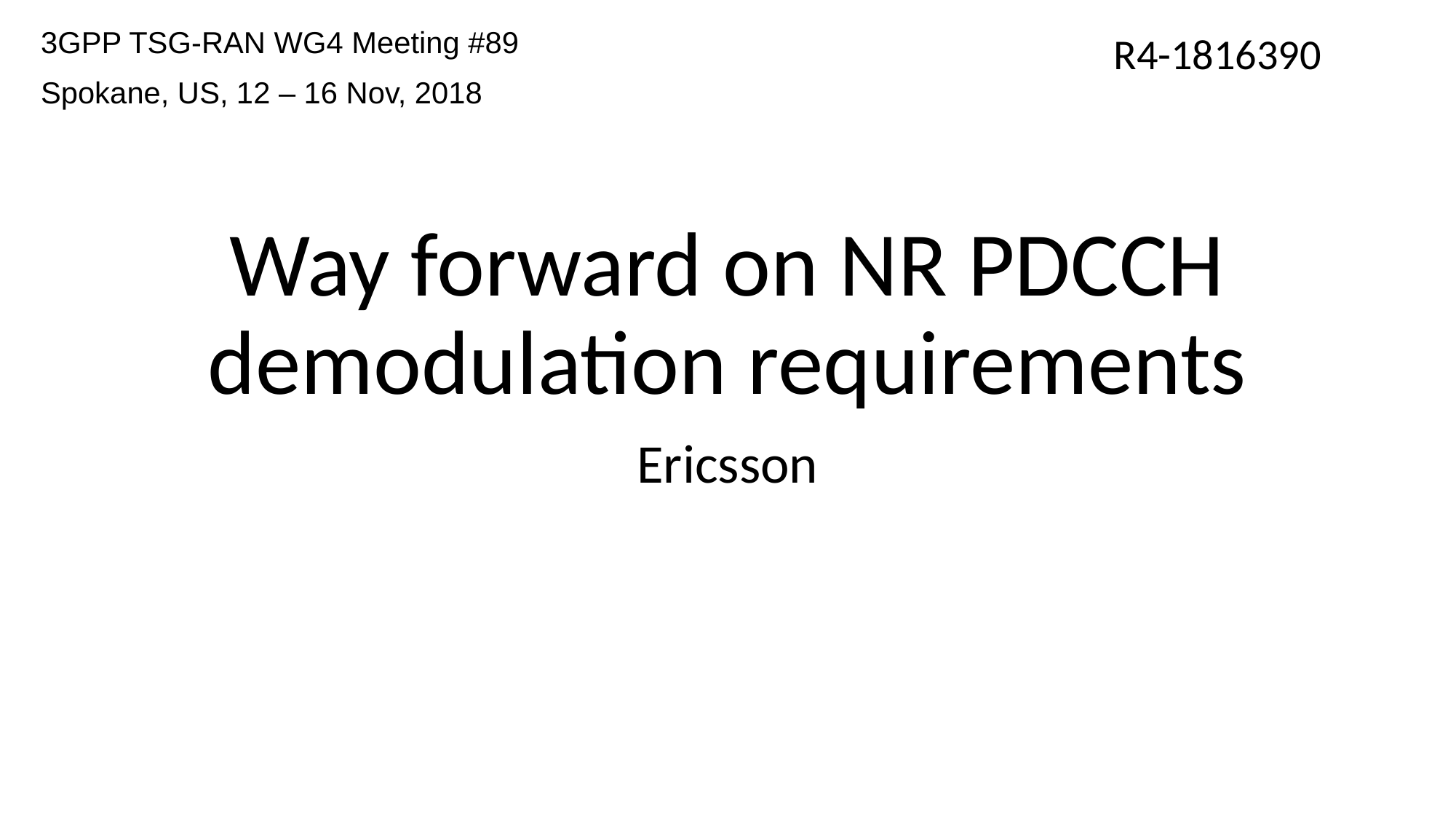

3GPP TSG-RAN WG4 Meeting #89
Spokane, US, 12 – 16 Nov, 2018
R4-1816390
# Way forward on NR PDCCH demodulation requirements
Ericsson